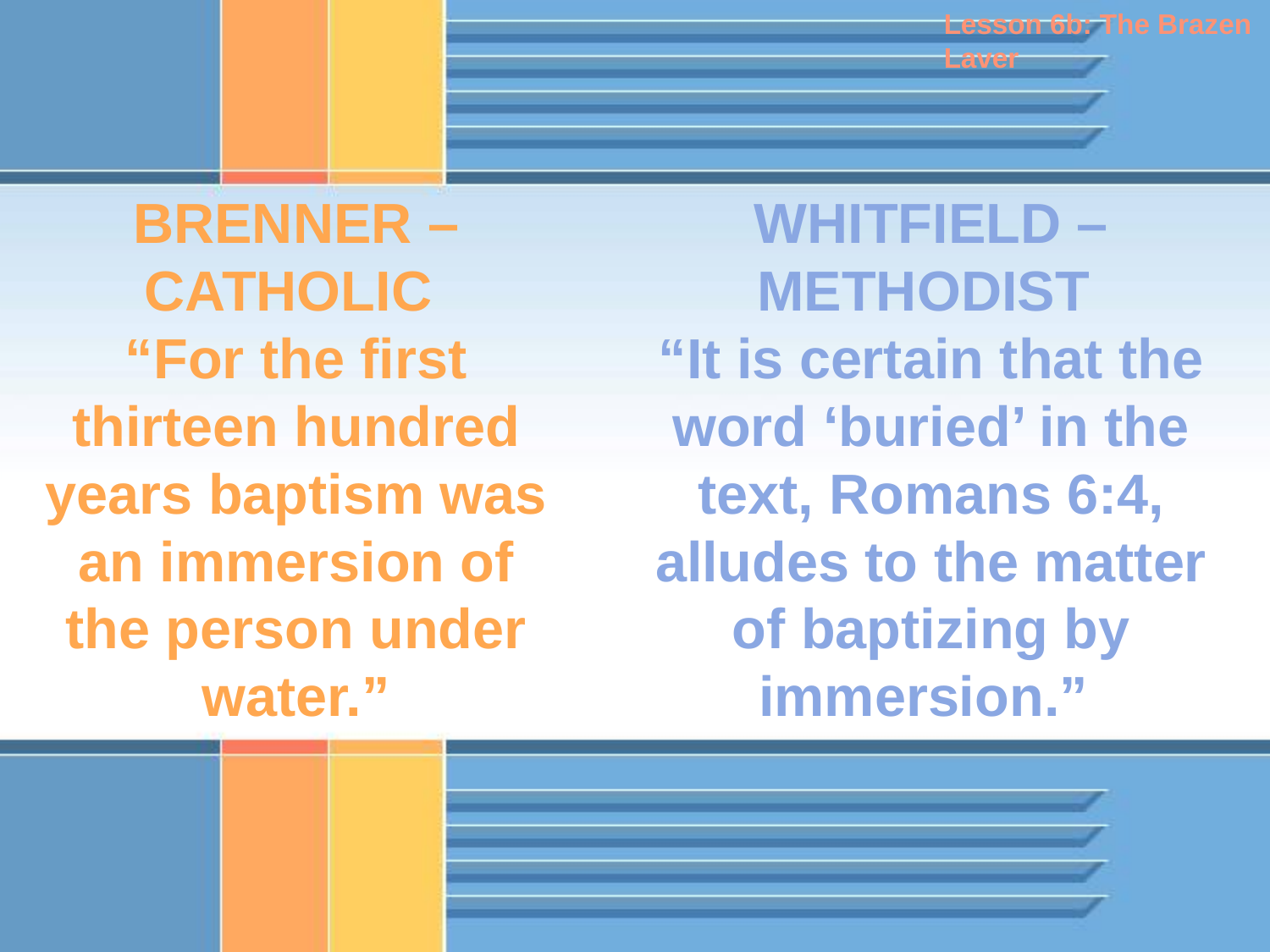

Lesson 6b: The Brazen Laver
BRENNER – CATHOLIC
“For the first thirteen hundred years baptism was an immersion of the person under water.”
WHITFIELD – METHODIST
“It is certain that the word ‘buried’ in the text, Romans 6:4, alludes to the matter of baptizing by immersion.”